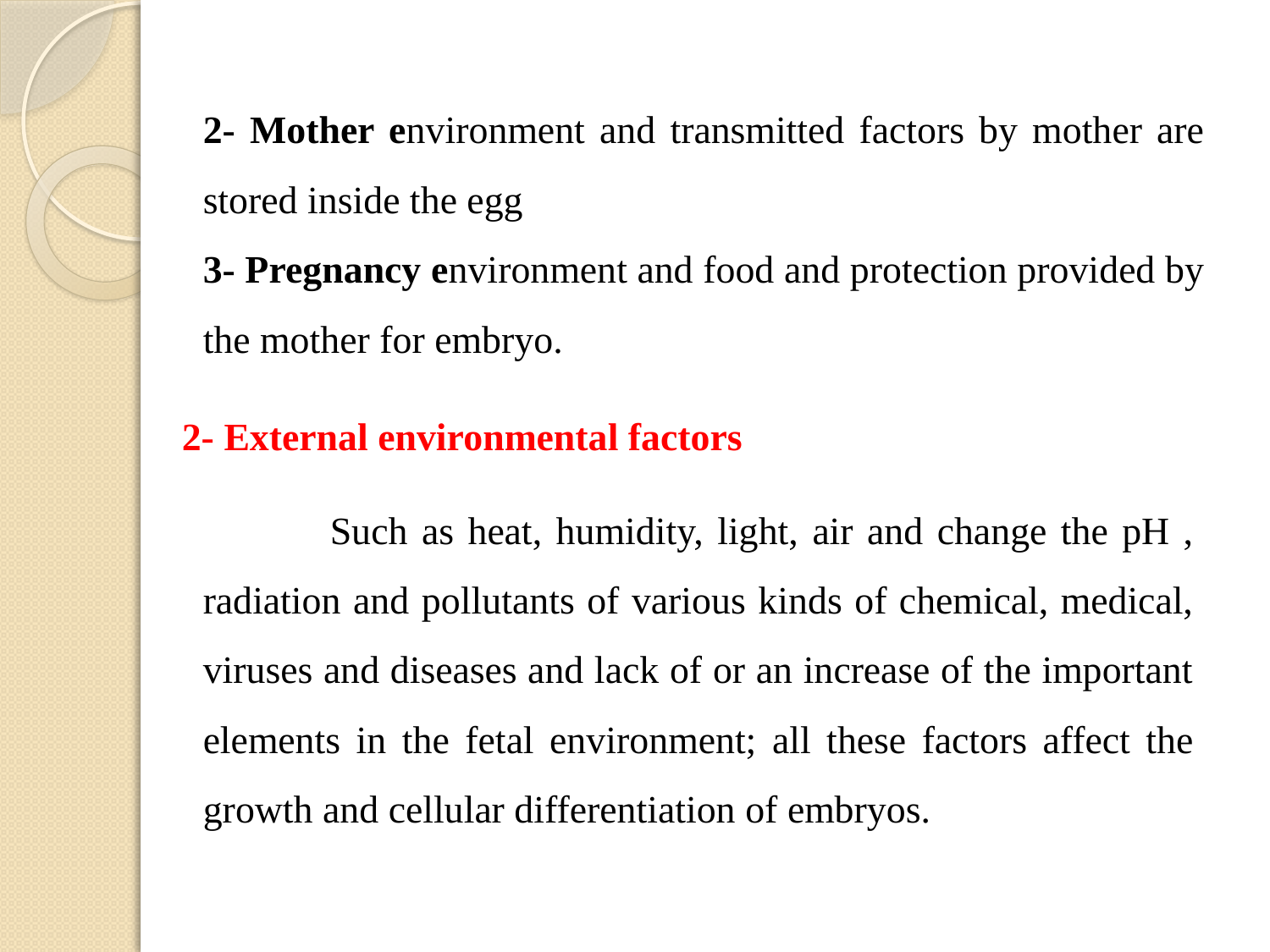

2- Mother environment and transmitted factors by mother are stored inside the egg
3- Pregnancy environment and food and protection provided by the mother for embryo.
2- External environmental factors
	Such as heat, humidity, light, air and change the pH , radiation and pollutants of various kinds of chemical, medical, viruses and diseases and lack of or an increase of the important elements in the fetal environment; all these factors affect the growth and cellular differentiation of embryos.